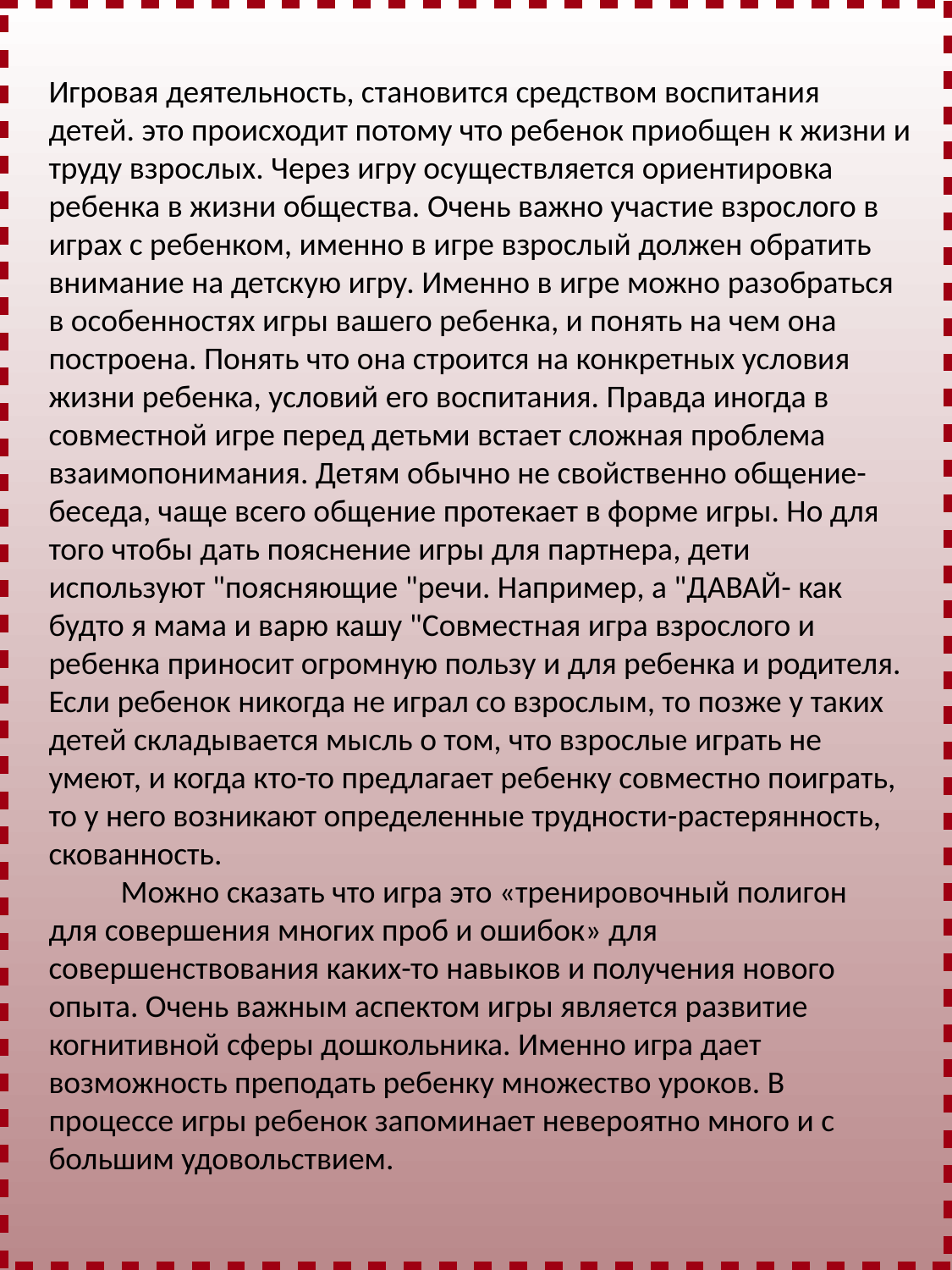

Игровая деятельность, становится средством воспитания детей. это происходит потому что ребенок приобщен к жизни и труду взрослых. Через игру осуществляется ориентировка ребенка в жизни общества. Очень важно участие взрослого в играх с ребенком, именно в игре взрослый должен обратить внимание на детскую игру. Именно в игре можно разобраться в особенностях игры вашего ребенка, и понять на чем она построена. Понять что она строится на конкретных условия жизни ребенка, условий его воспитания. Правда иногда в совместной игре перед детьми встает сложная проблема взаимопонимания. Детям обычно не свойственно общение-беседа, чаще всего общение протекает в форме игры. Но для того чтобы дать пояснение игры для партнера, дети используют "поясняющие "речи. Например, а "ДАВАЙ- как будто я мама и варю кашу "Совместная игра взрослого и ребенка приносит огромную пользу и для ребенка и родителя. Если ребенок никогда не играл со взрослым, то позже у таких детей складывается мысль о том, что взрослые играть не умеют, и когда кто-то предлагает ребенку совместно поиграть, то у него возникают определенные трудности-растерянность, скованность.
          Можно сказать что игра это «тренировочный полигон
для совершения многих проб и ошибок» для совершенствования каких-то навыков и получения нового опыта. Очень важным аспектом игры является развитие когнитивной сферы дошкольника. Именно игра дает возможность преподать ребенку множество уроков. В процессе игры ребенок запоминает невероятно много и с большим удовольствием.